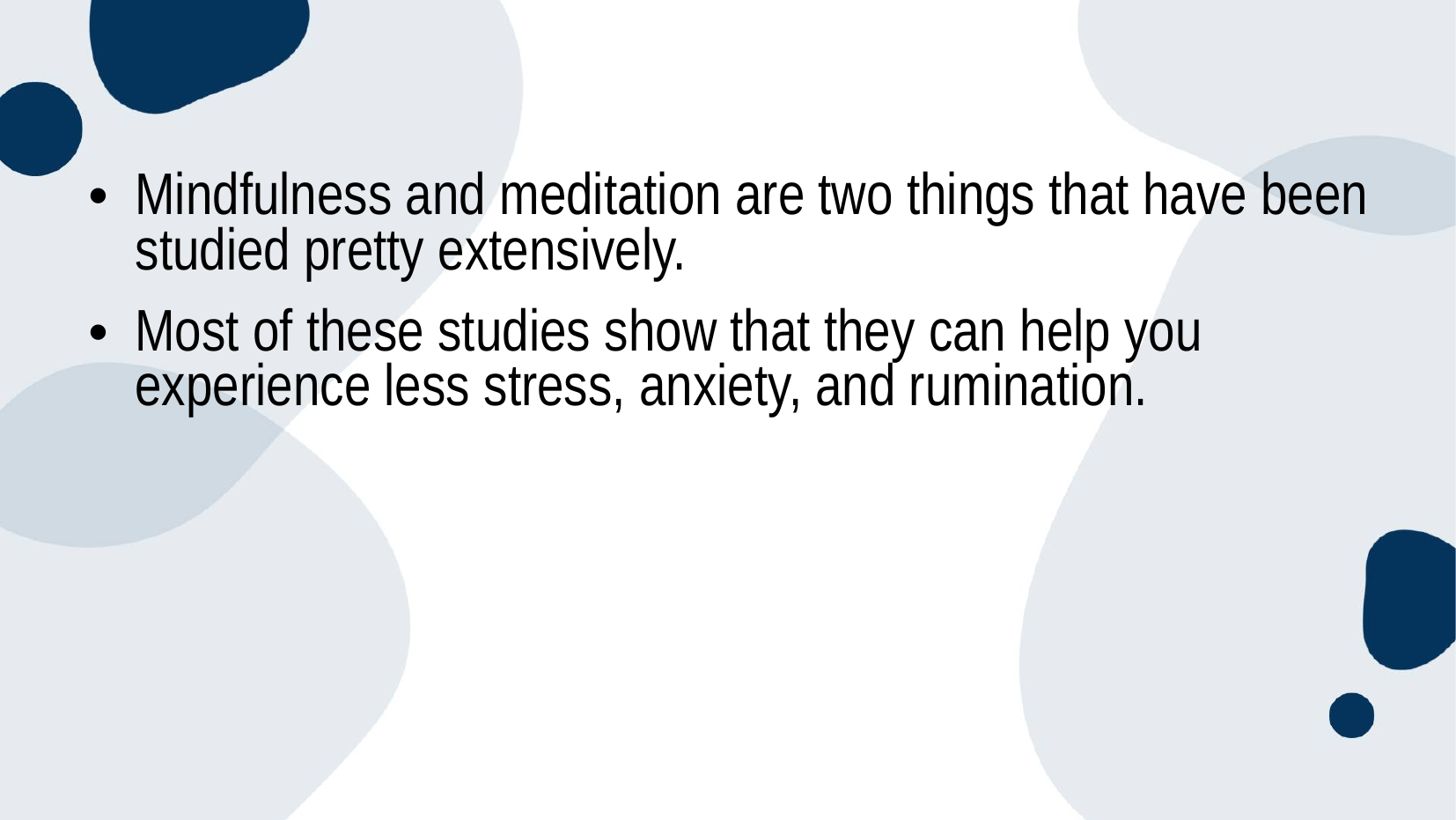

Mindfulness and meditation are two things that have been studied pretty extensively.
Most of these studies show that they can help you experience less stress, anxiety, and rumination.